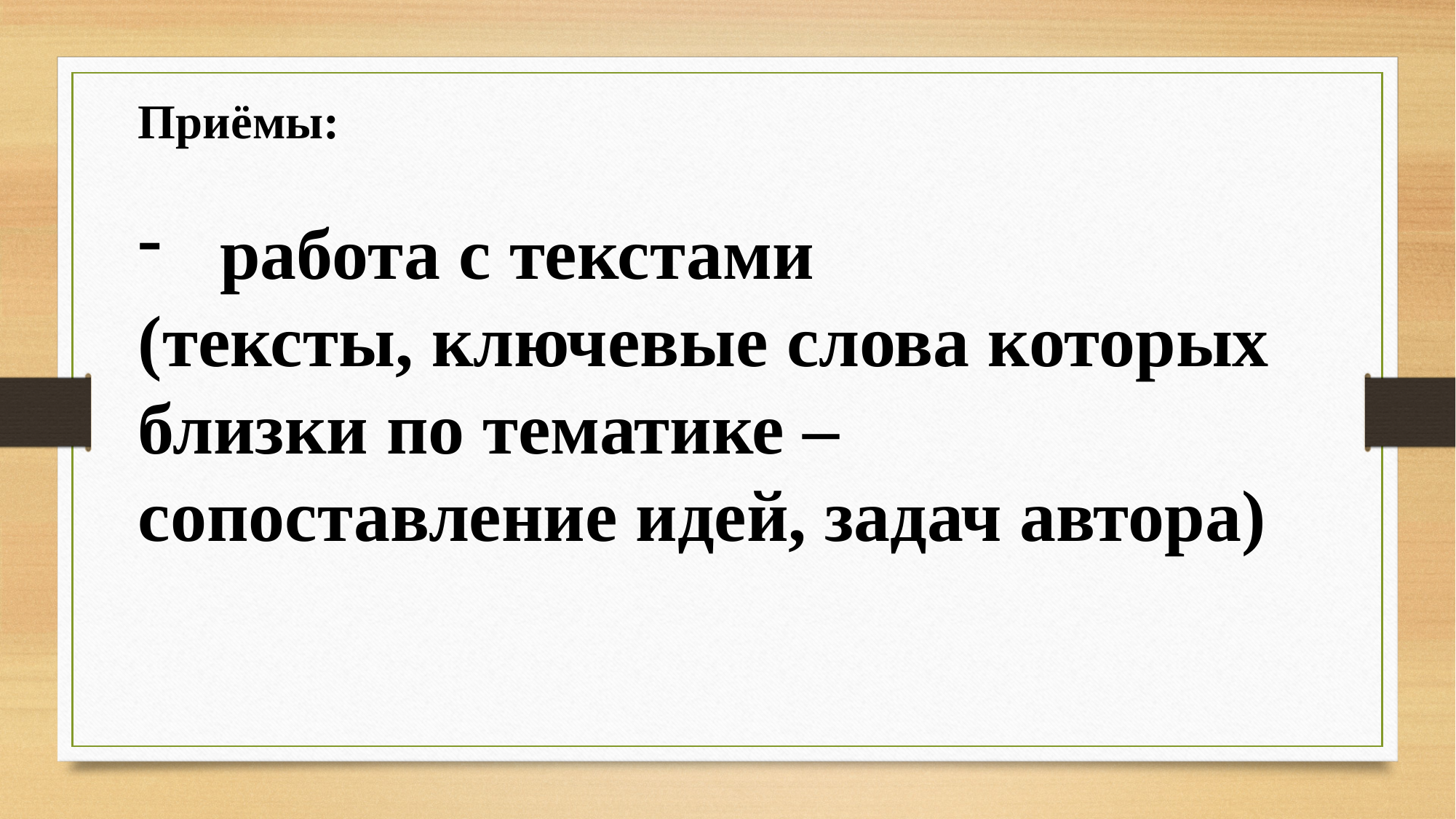

Приёмы:

работа с текстами
(тексты, ключевые слова которых близки по тематике – сопоставление идей, задач автора)